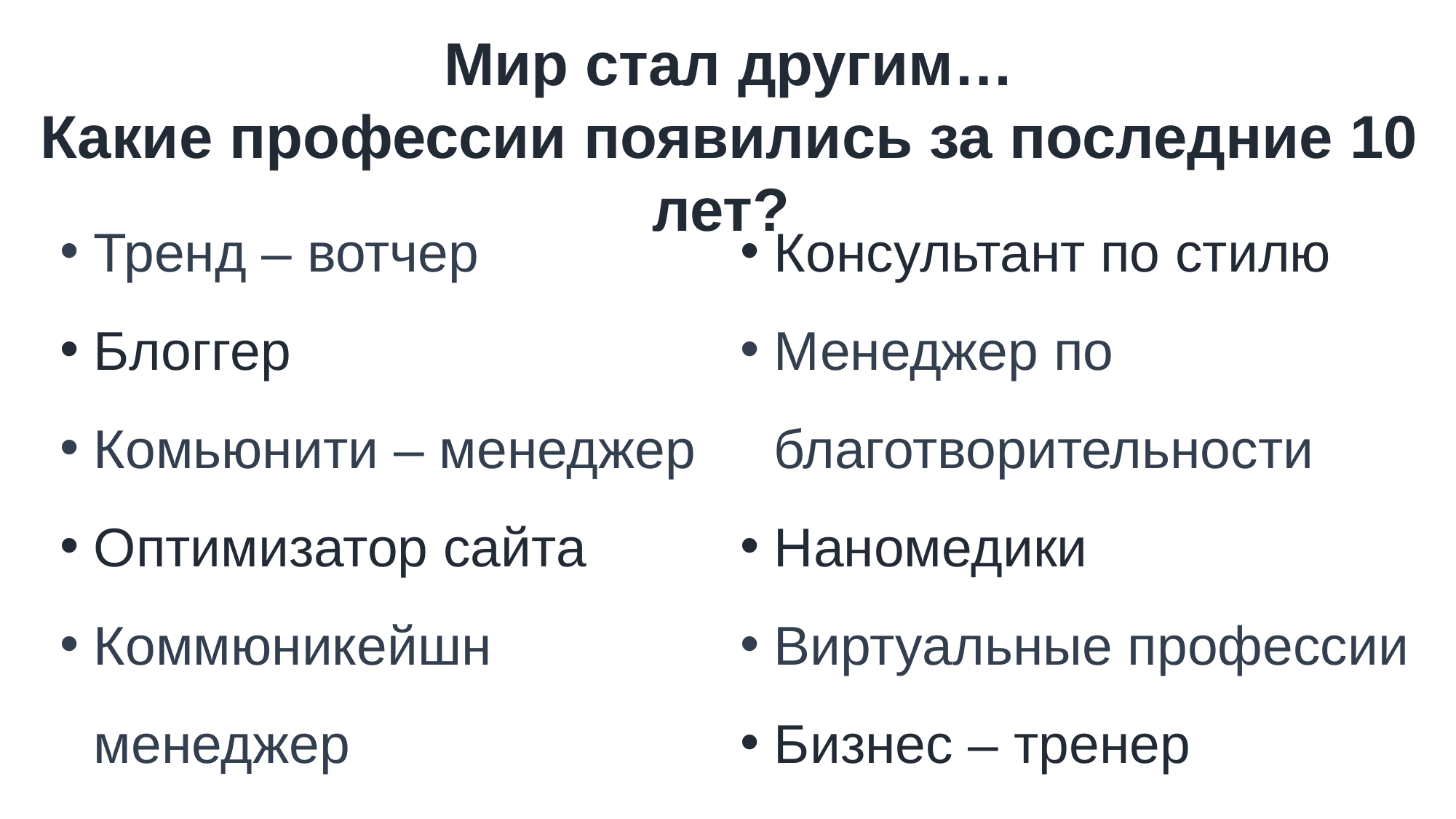

Мир стал другим…
Какие профессии появились за последние 10 лет?
Тренд – вотчер
Блоггер
Комьюнити – менеджер
Оптимизатор сайта
Коммюникейшн менеджер
Консультант по стилю
Менеджер по благотворительности
Наномедики
Виртуальные профессии
Бизнес – тренер